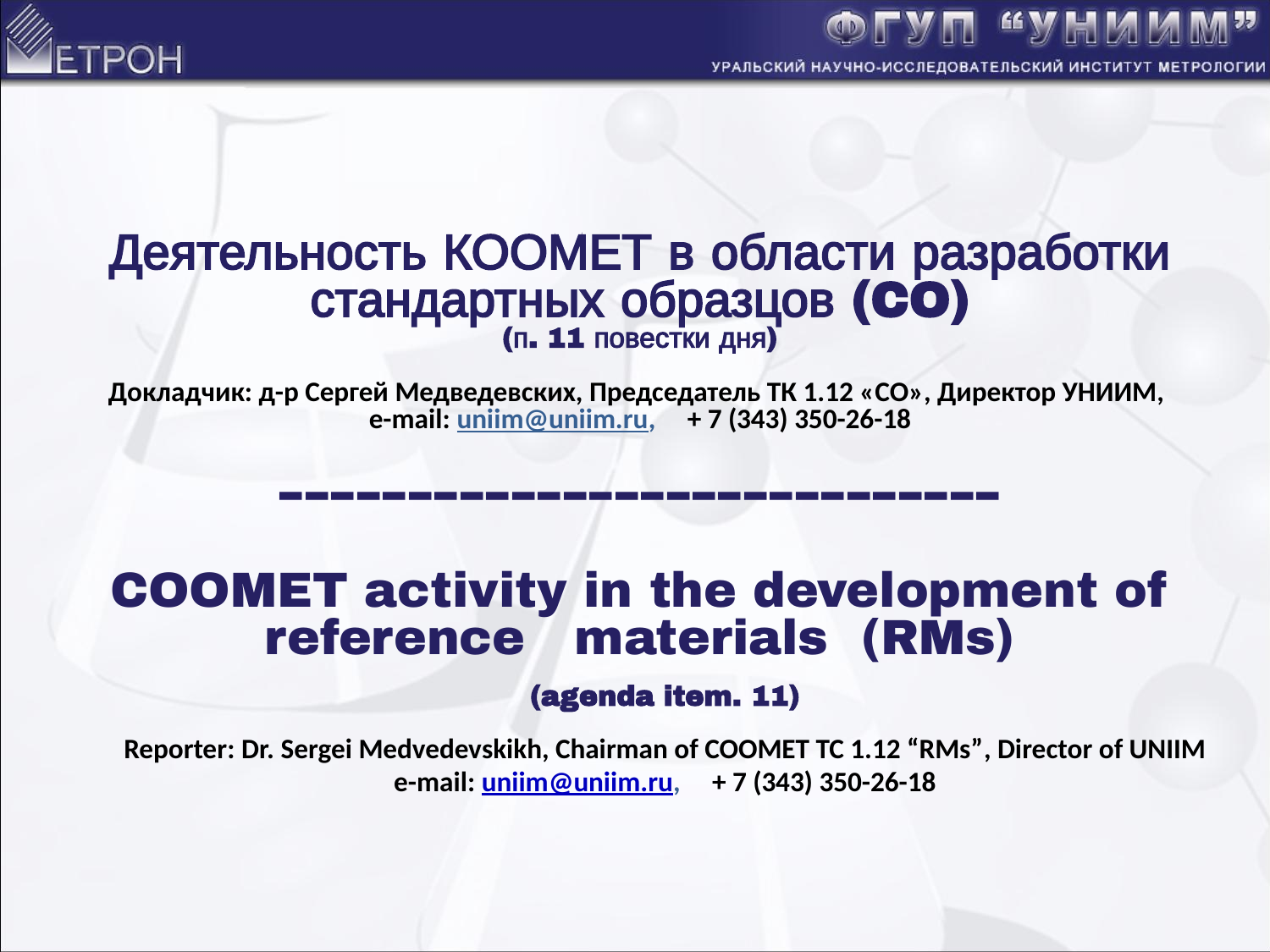

# Деятельность КООМЕТ в области разработки стандартных образцов (CO) (п. 11 повестки дня) Докладчик: д-р Сергей Медведевских, Председатель ТК 1.12 «СО», Директор УНИИМ, e-mail: uniim@uniim.ru,     + 7 (343) 350-26-18 ____________________________ COOMET activity in the development of reference   materials  (RMs)
(agenda item. 11)

Reporter: Dr. Sergei Medvedevskikh, Chairman of COOMET TC 1.12 “RMs”, Director of UNIIM
e-mail: uniim@uniim.ru,     + 7 (343) 350-26-18